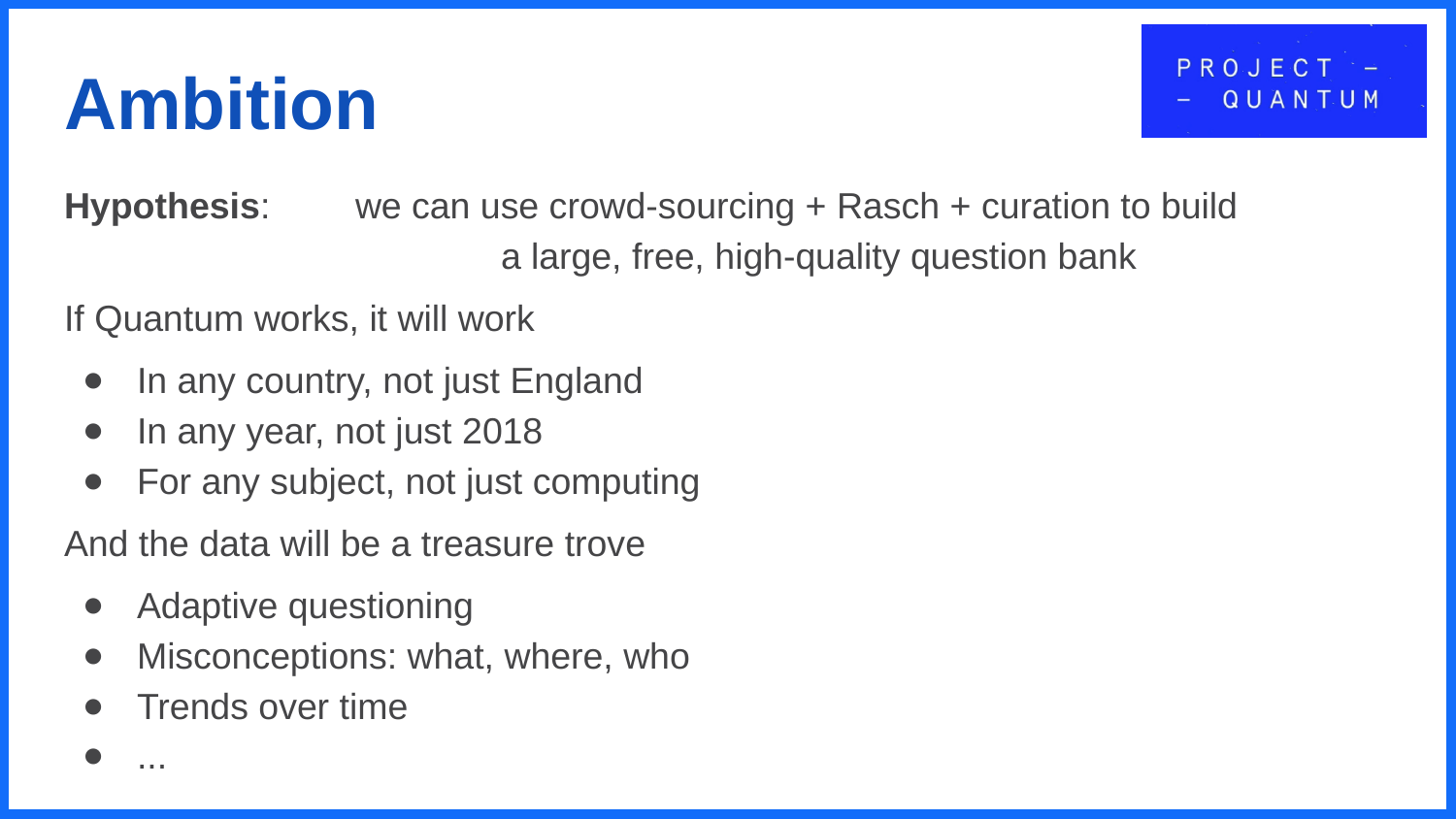

# Ambition
Hypothesis: 	we can use crowd-sourcing + Rasch + curation to build
			a large, free, high-quality question bank
If Quantum works, it will work
In any country, not just England
In any year, not just 2018
For any subject, not just computing
And the data will be a treasure trove
Adaptive questioning
Misconceptions: what, where, who
Trends over time
...